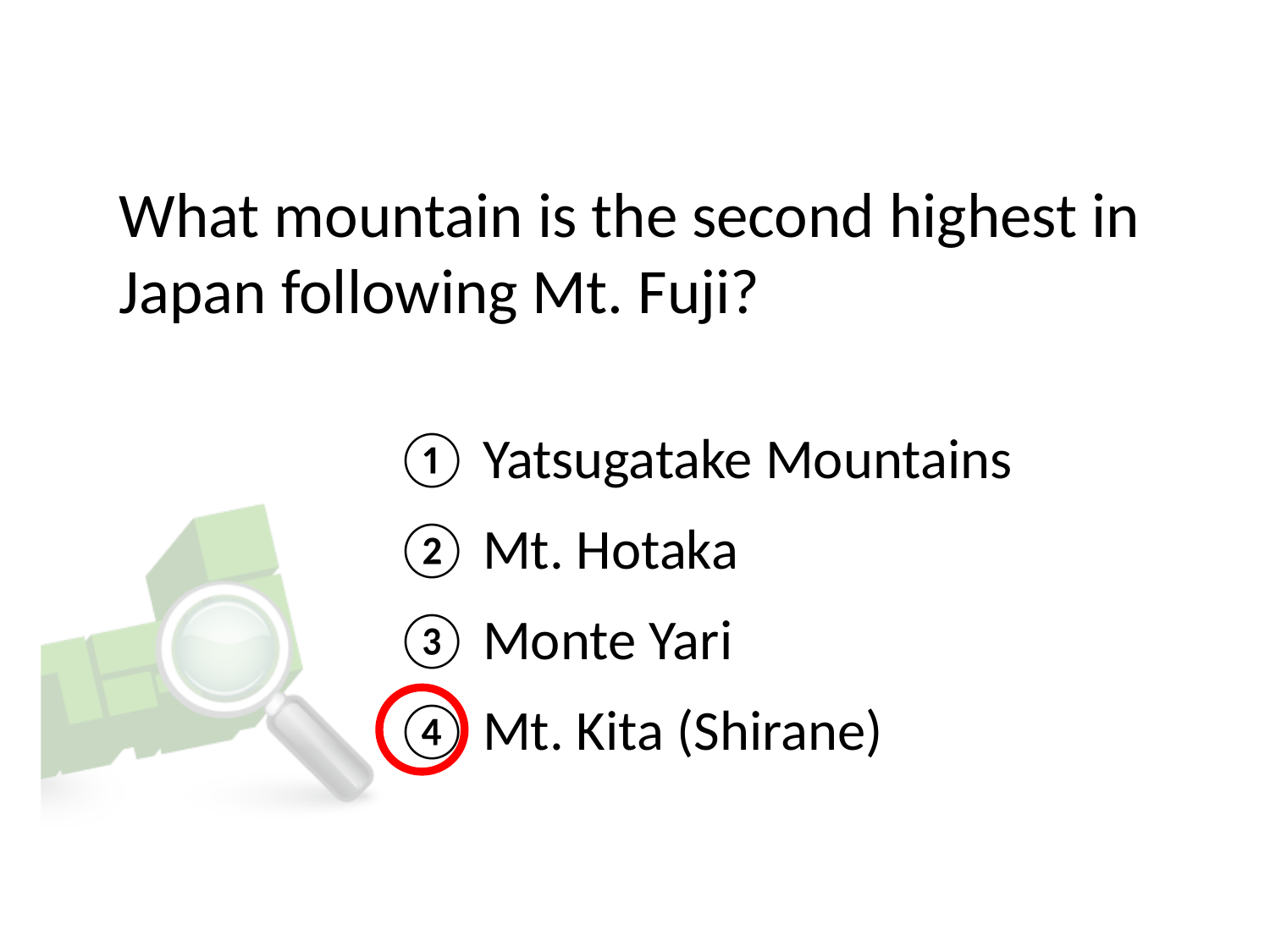

# What mountain is the second highest in Japan following Mt. Fuji?
① Yatsugatake Mountains
② Mt. Hotaka
③ Monte Yari
④ Mt. Kita (Shirane)